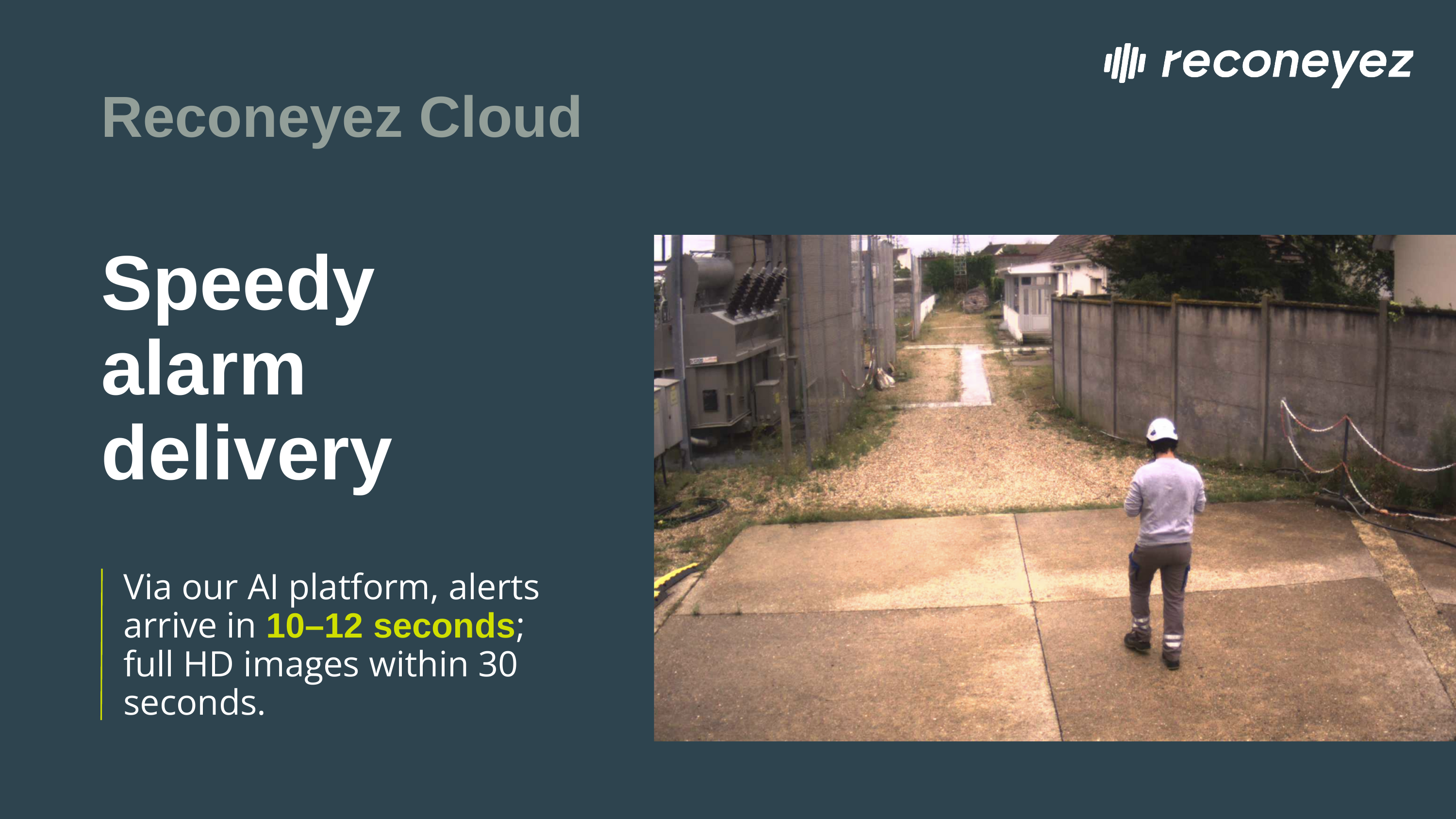

Reconeyez Cloud

Speedy alarm delivery
Via our AI platform, alerts arrive in 10–12 seconds; full HD images within 30 seconds.